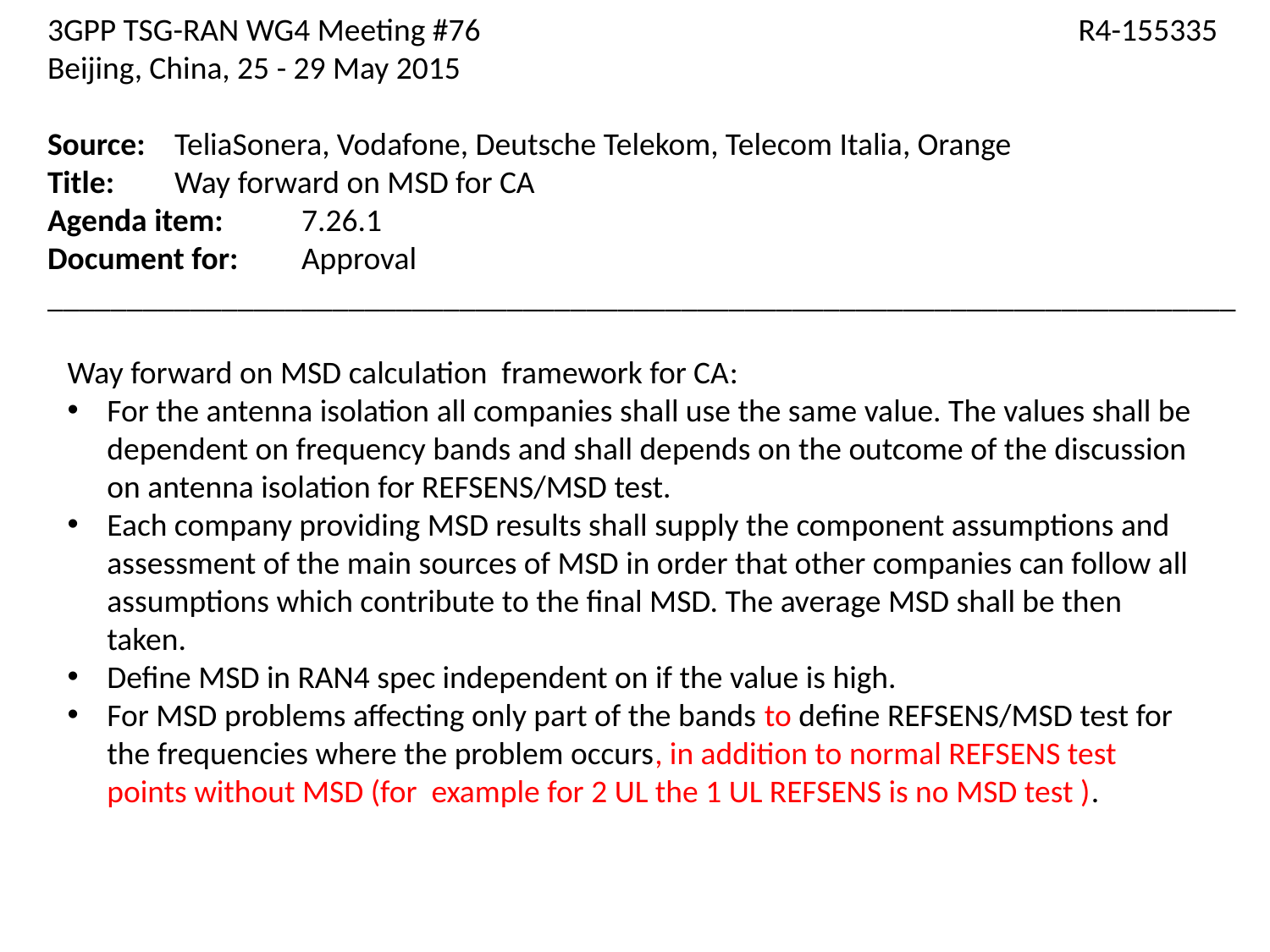

3GPP TSG-RAN WG4 Meeting #76                           	                                                       R4-155335
Beijing, China, 25 - 29 May 2015

Source:	TeliaSonera, Vodafone, Deutsche Telekom, Telecom Italia, Orange
Title:	Way forward on MSD for CA
Agenda item:	7.26.1
Document for:	Approval
___________________________________________________________________________
Way forward on MSD calculation  framework for CA:
For the antenna isolation all companies shall use the same value. The values shall be dependent on frequency bands and shall depends on the outcome of the discussion on antenna isolation for REFSENS/MSD test.
Each company providing MSD results shall supply the component assumptions and assessment of the main sources of MSD in order that other companies can follow all assumptions which contribute to the final MSD. The average MSD shall be then taken.
Define MSD in RAN4 spec independent on if the value is high.
For MSD problems affecting only part of the bands to define REFSENS/MSD test for the frequencies where the problem occurs, in addition to normal REFSENS test points without MSD (for  example for 2 UL the 1 UL REFSENS is no MSD test ).